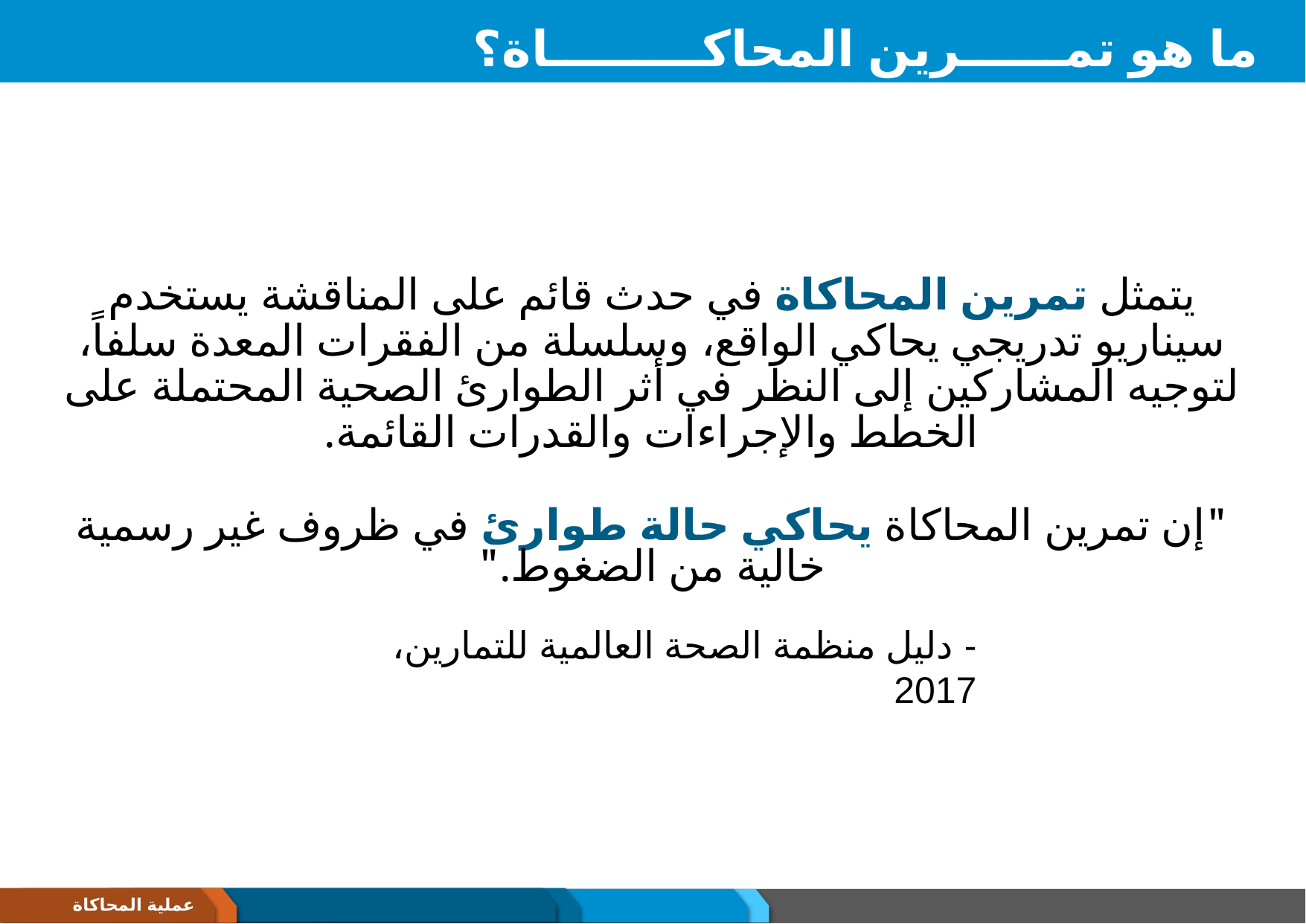

# ما هو تمــــــرين المحاكـــــــــاة؟
يتمثل تمرين المحاكاة في حدث قائم على المناقشة يستخدم سيناريو تدريجي يحاكي الواقع، وسلسلة من الفقرات المعدة سلفاً، لتوجيه المشاركين إلى النظر في أثر الطوارئ الصحية المحتملة على الخطط والإجراءات والقدرات القائمة.

"إن تمرين المحاكاة يحاكي حالة طوارئ في ظروف غير رسمية خالية من الضغوط."
- دليل منظمة الصحة العالمية للتمارين، 2017
عملية المحاكاة